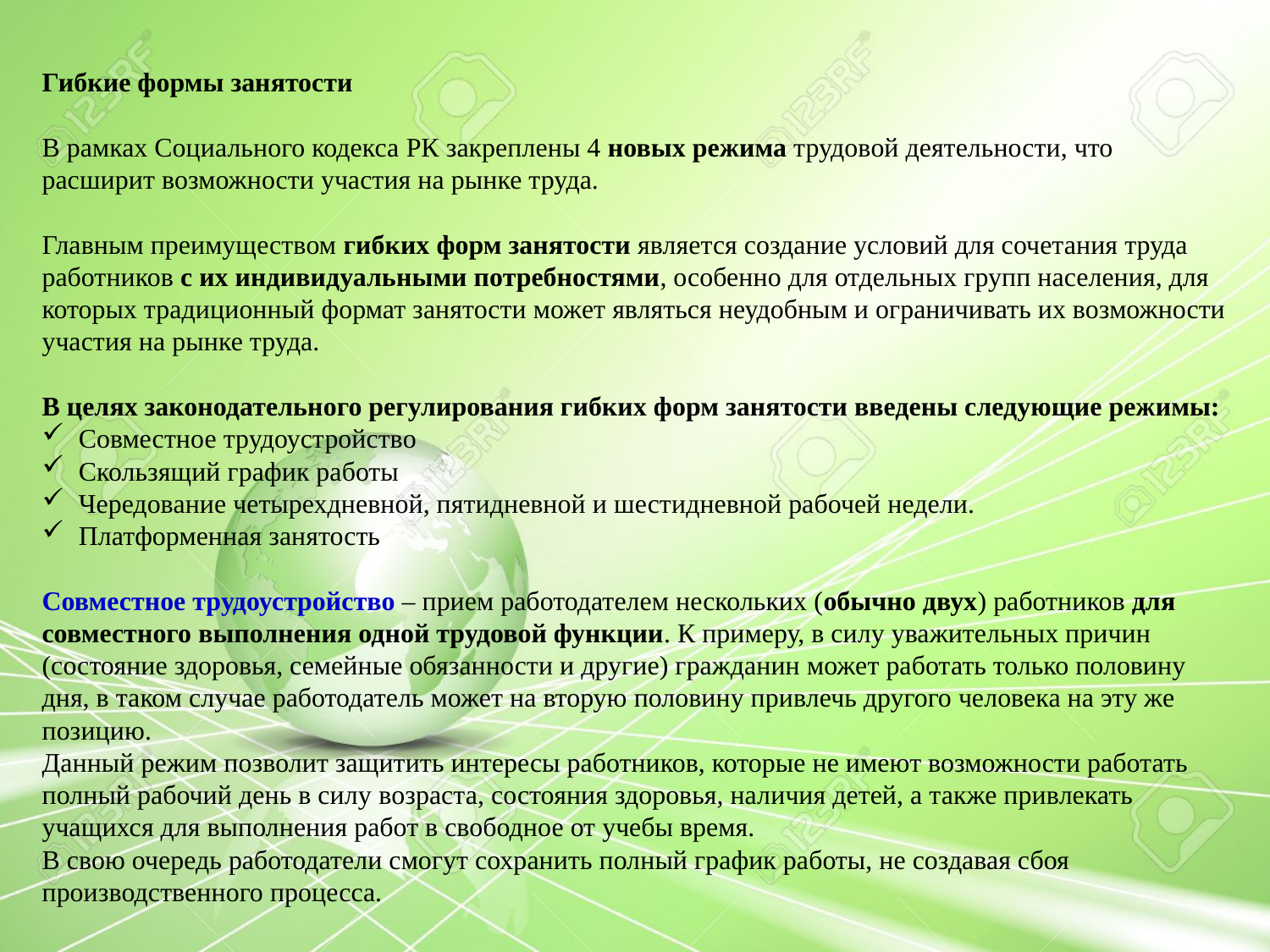

Гибкие формы занятости

В рамках Социального кодекса РК закреплены 4 новых режима трудовой деятельности, что расширит возможности участия на рынке труда.

Главным преимуществом гибких форм занятости является создание условий для сочетания труда работников с их индивидуальными потребностями, особенно для отдельных групп населения, для которых традиционный формат занятости может являться неудобным и ограничивать их возможности участия на рынке труда.

В целях законодательного регулирования гибких форм занятости введены следующие режимы:
Совместное трудоустройство
Скользящий график работы
Чередование четырехдневной, пятидневной и шестидневной рабочей недели.
Платформенная занятость

Совместное трудоустройство – прием работодателем нескольких (обычно двух) работников для совместного выполнения одной трудовой функции. К примеру, в силу уважительных причин (состояние здоровья, семейные обязанности и другие) гражданин может работать только половину дня, в таком случае работодатель может на вторую половину привлечь другого человека на эту же позицию.
Данный режим позволит защитить интересы работников, которые не имеют возможности работать полный рабочий день в силу возраста, состояния здоровья, наличия детей, а также привлекать учащихся для выполнения работ в свободное от учебы время.
В свою очередь работодатели смогут сохранить полный график работы, не создавая сбоя производственного процесса.